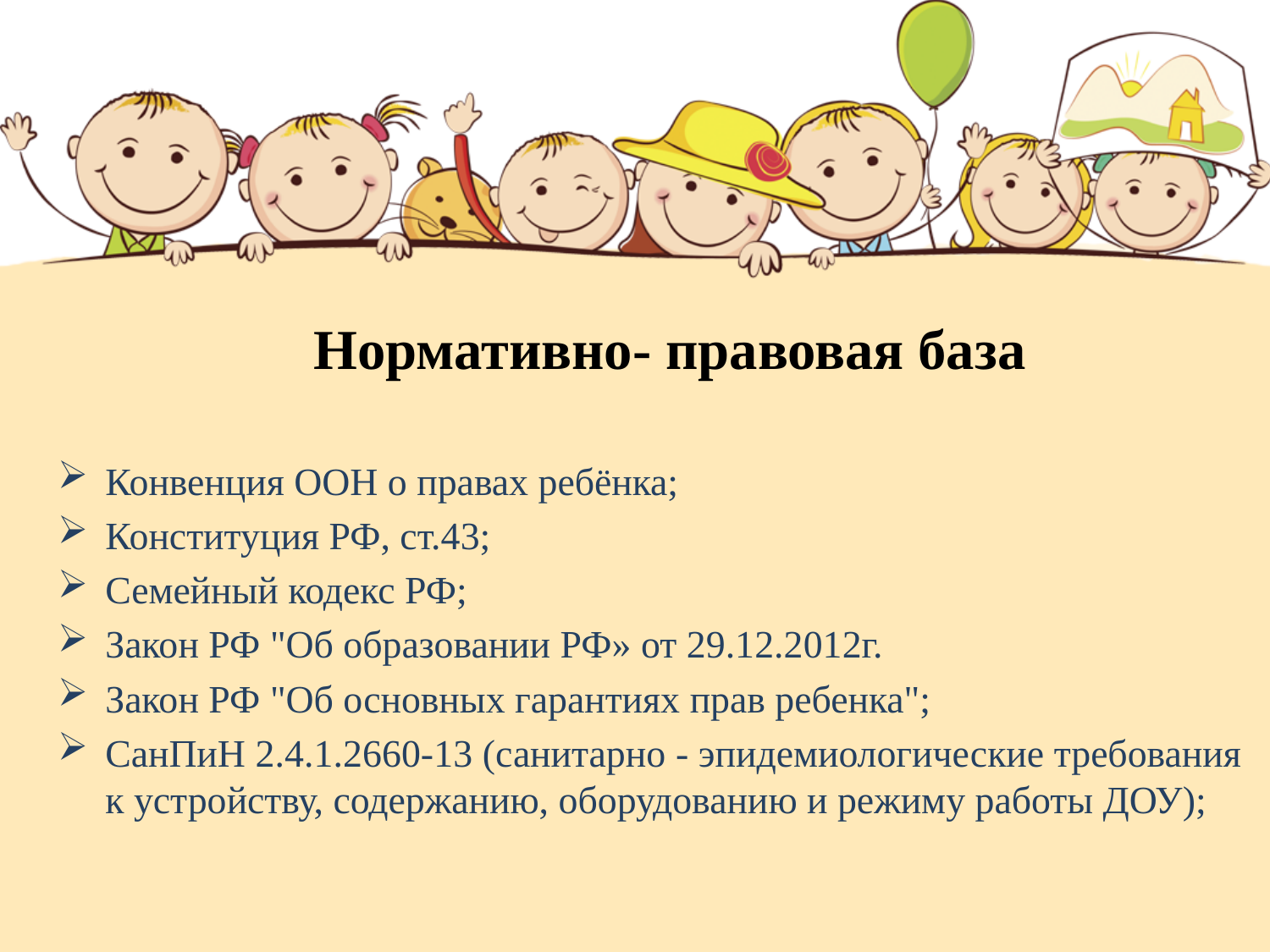

# Нормативно- правовая база

Конвенция ООН о правах ребёнка;
Конституция РФ, ст.43;
Семейный кодекс РФ;
Закон РФ "Об образовании РФ» от 29.12.2012г.
Закон РФ "Об основных гарантиях прав ребенка";
СанПиН 2.4.1.2660-13 (санитарно - эпидемиологические требования к устройству, содержанию, оборудованию и режиму работы ДОУ);